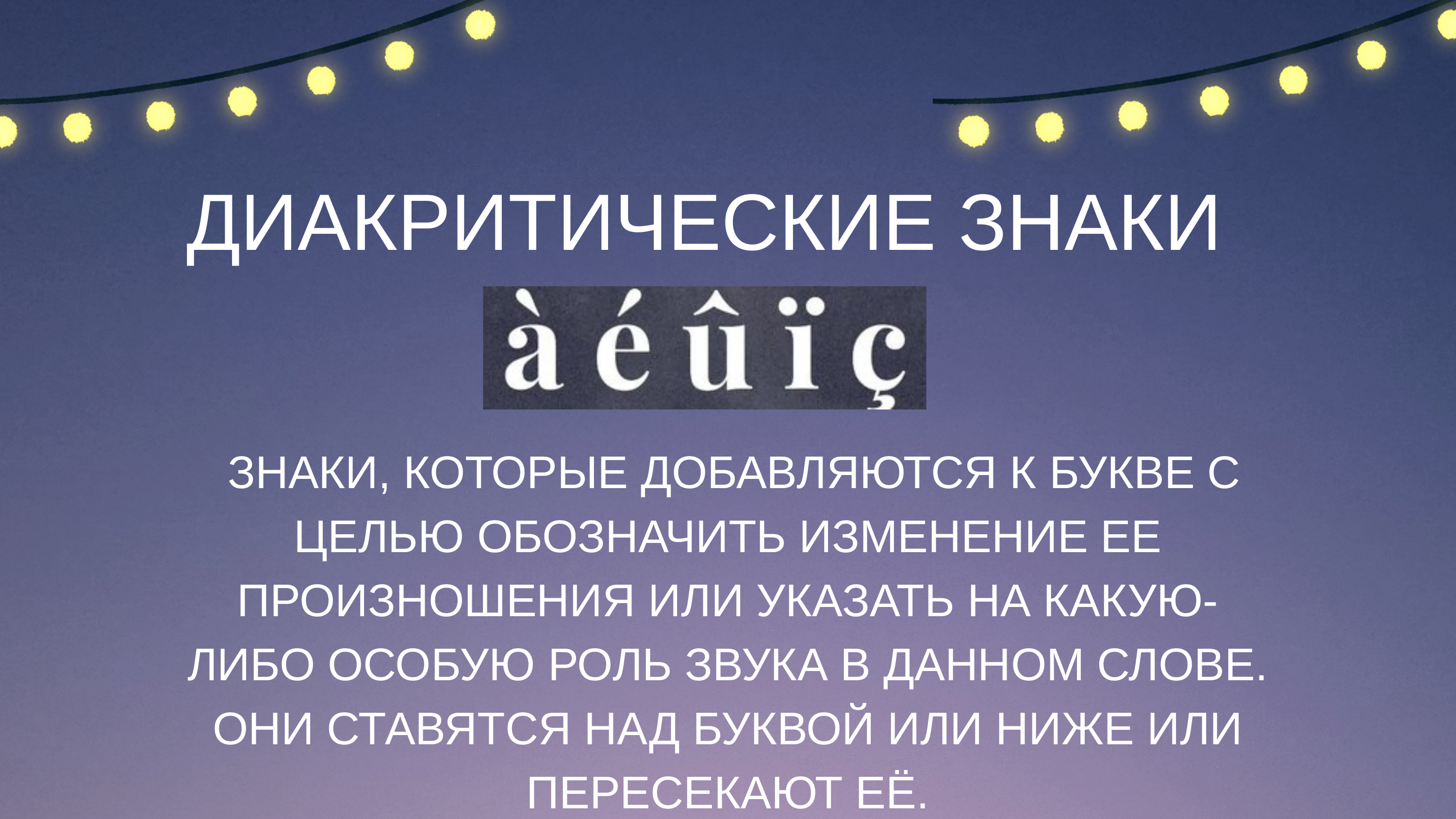

ДИАКРИТИЧЕСКИЕ ЗНАКИ

 ЗНАКИ, КОТОРЫЕ ДОБАВЛЯЮТСЯ К БУКВЕ С ЦЕЛЬЮ ОБОЗНАЧИТЬ ИЗМЕНЕНИЕ ЕЕ ПРОИЗНОШЕНИЯ ИЛИ УКАЗАТЬ НА КАКУЮ-ЛИБО ОСОБУЮ РОЛЬ ЗВУКА В ДАННОМ СЛОВЕ. ОНИ СТАВЯТСЯ НАД БУКВОЙ ИЛИ НИЖЕ ИЛИ ПЕРЕСЕКАЮТ ЕЁ.